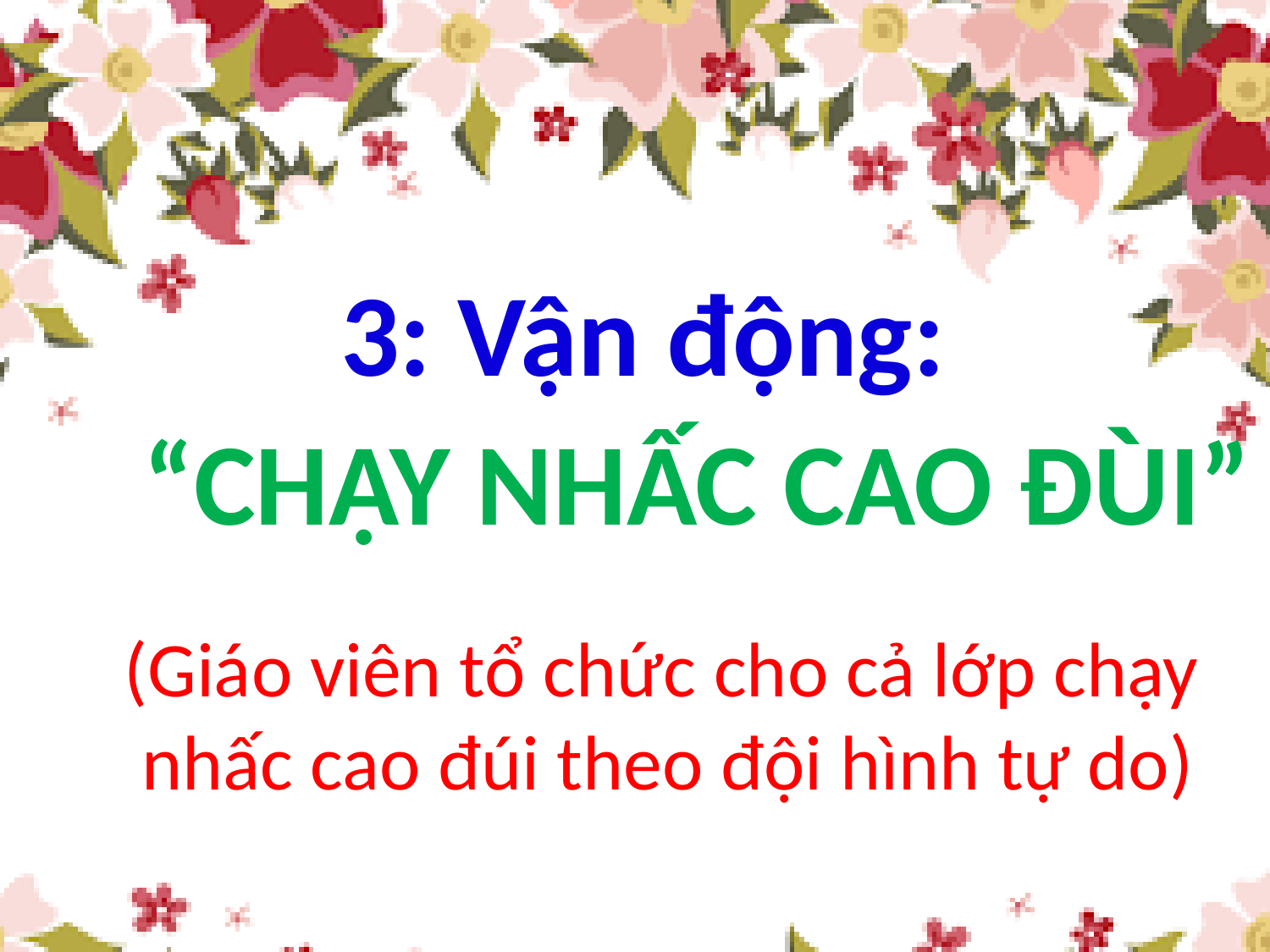

3: Vận động:
“CHẠY NHẤC CAO ĐÙI”
(Giáo viên tổ chức cho cả lớp chạy
 nhấc cao đúi theo đội hình tự do)